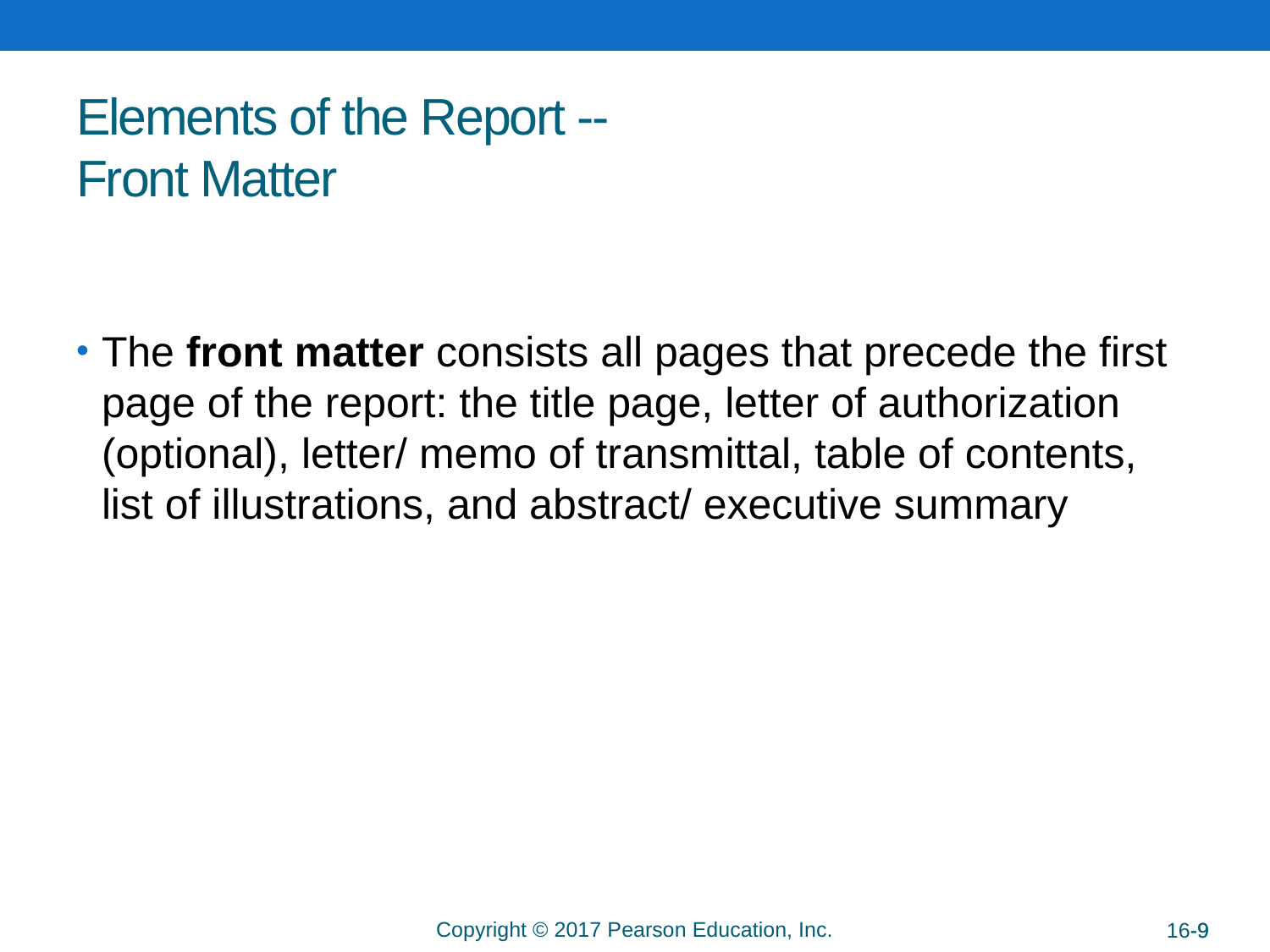

# Elements of the Report -- Front Matter
The front matter consists all pages that precede the first page of the report: the title page, letter of authorization (optional), letter/ memo of transmittal, table of contents, list of illustrations, and abstract/ executive summary